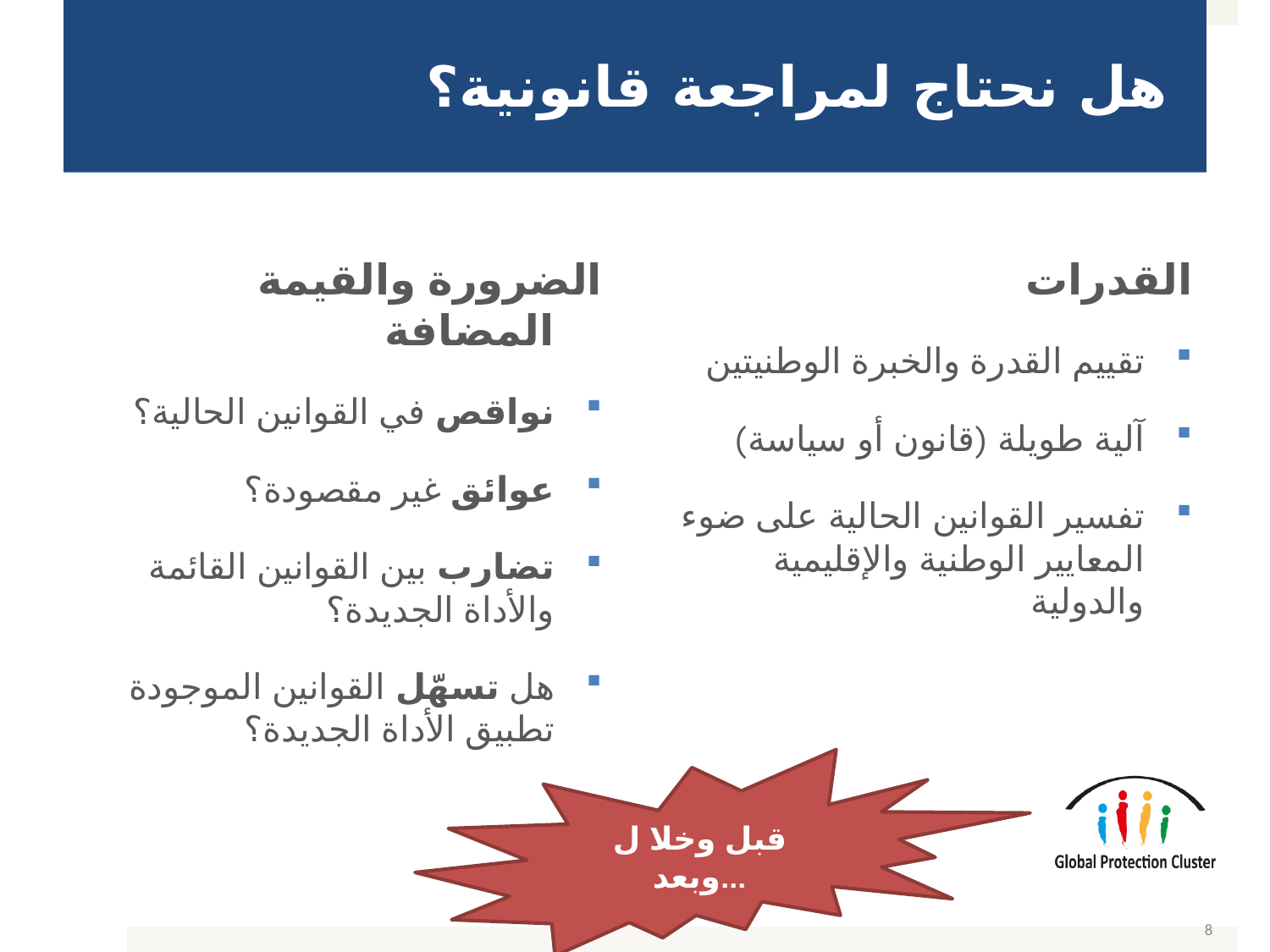

# هل نحتاج لمراجعة قانونية؟
الضرورة والقيمة المضافة
نواقص في القوانين الحالية؟
عوائق غير مقصودة؟
تضارب بين القوانين القائمة والأداة الجديدة؟
هل تسهّل القوانين الموجودة تطبيق الأداة الجديدة؟
القدرات
تقييم القدرة والخبرة الوطنيتين
آلية طويلة (قانون أو سياسة)
تفسير القوانين الحالية على ضوء المعايير الوطنية والإقليمية والدولية
قبل وخلا ل وبعد...